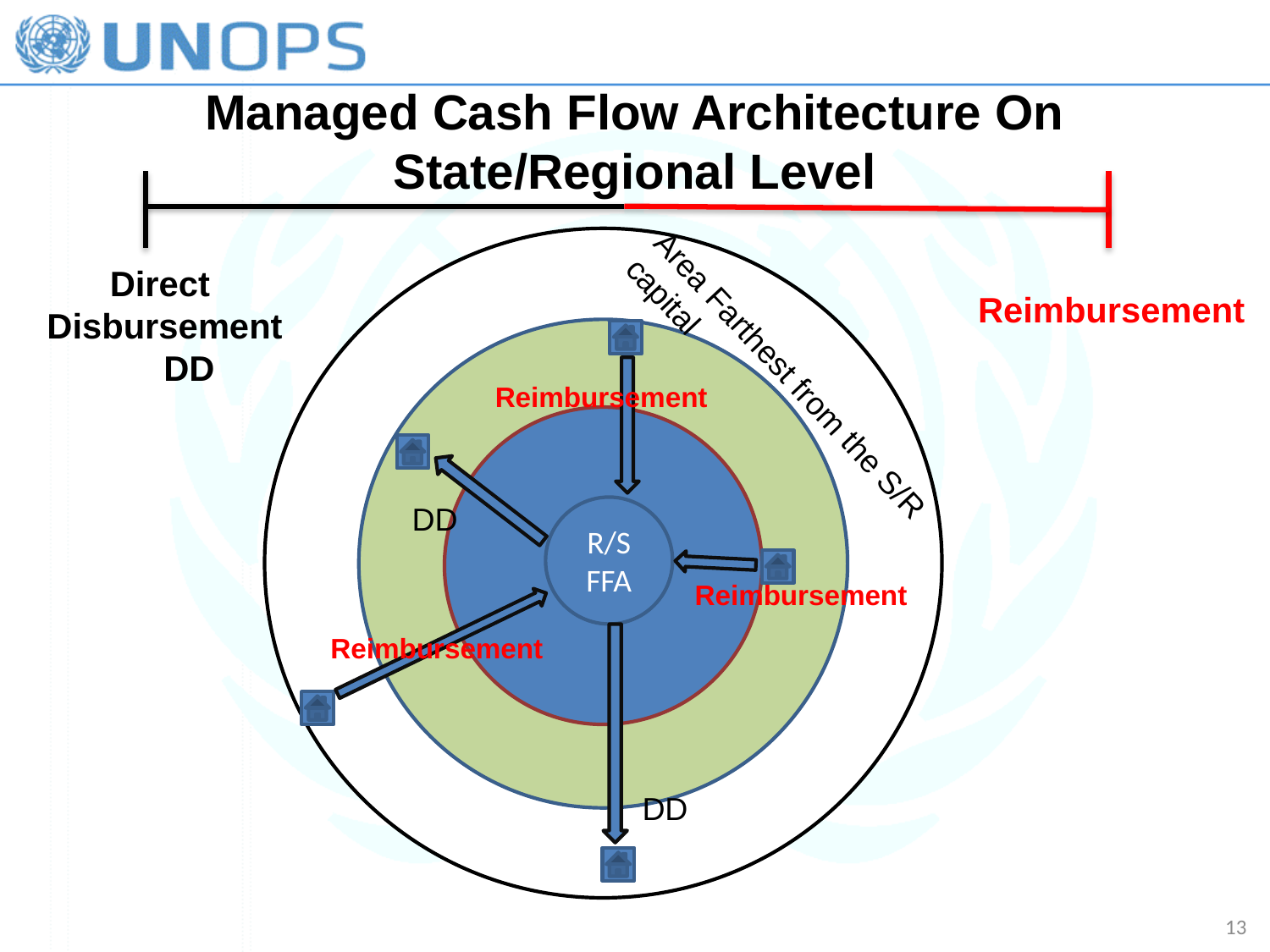

Managed Cash Flow Architecture On State/Regional Level

Area Farthest from the S/R capital
SO
FFA
Direct    Disbursement       DD
Reimbursement
SO
FFA

  Reimbursement
SO
FFA

DD
R/S
FFA

  Reimbursement
  Reimbursement

DD

13